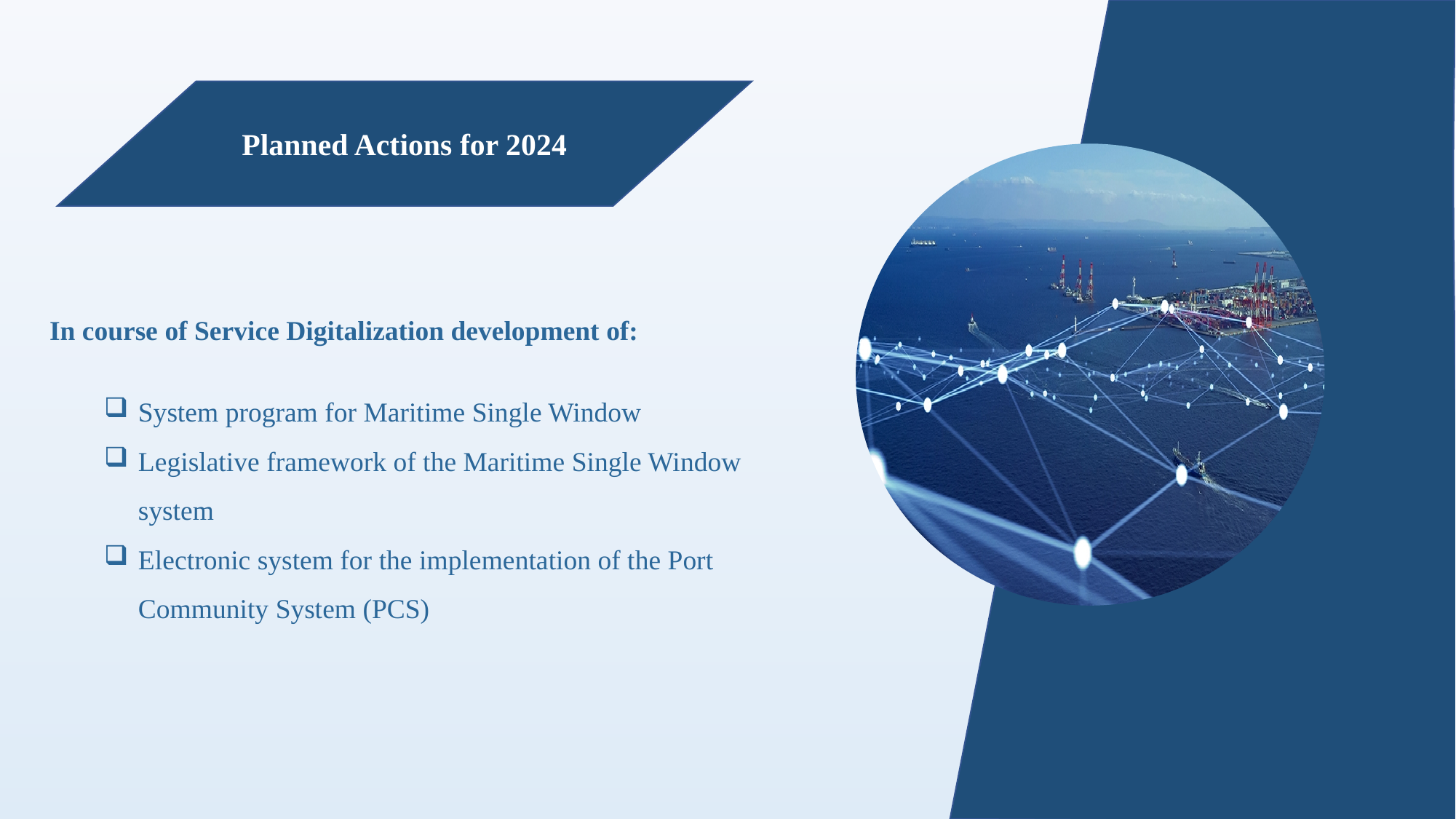

Planned Actions for 2024

In course of Service Digitalization development of:

System program for Maritime Single Window
Legislative framework of the Maritime Single Window system
Electronic system for the implementation of the Port Community System (PCS)